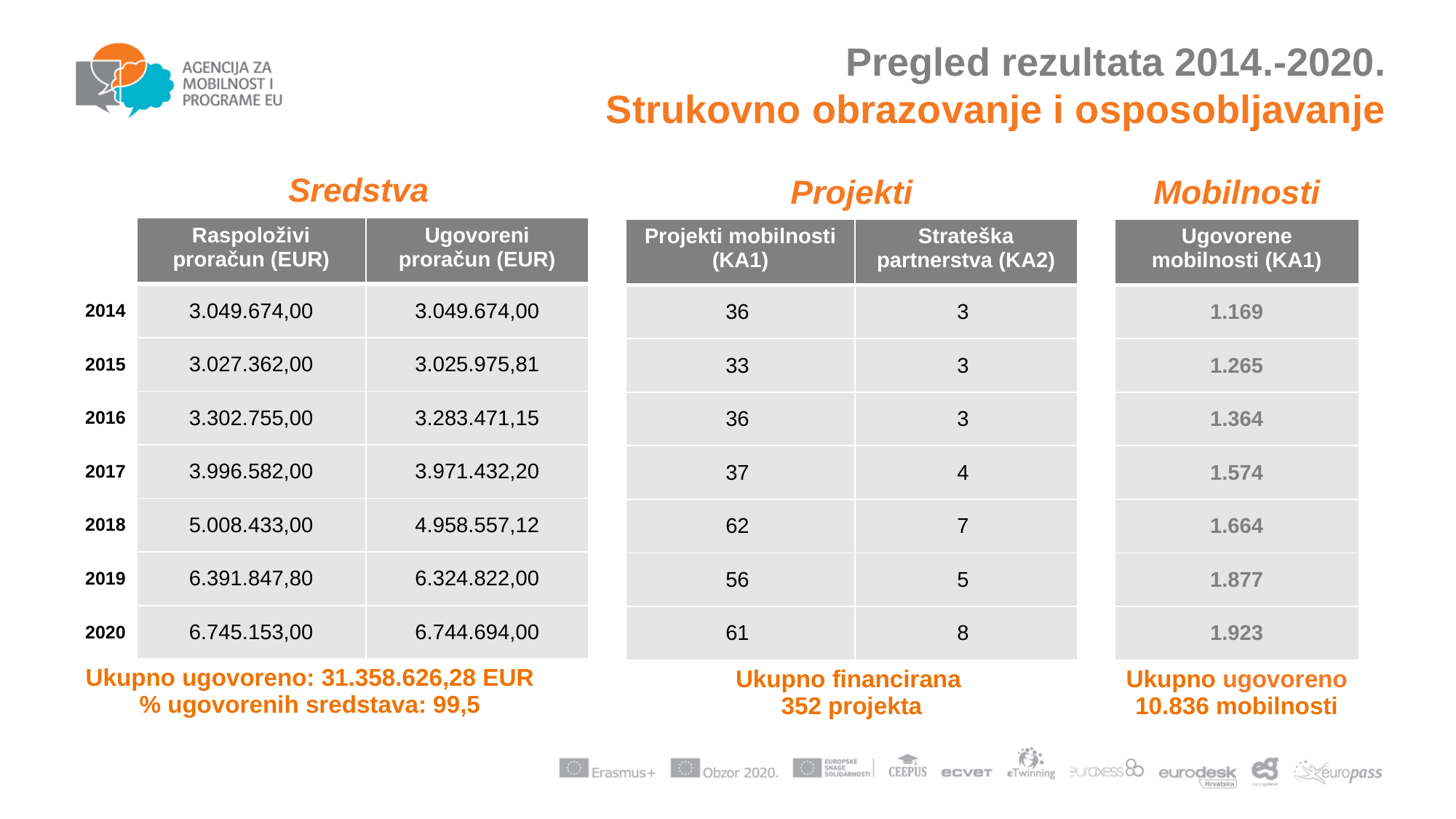

Pregled rezultata 2014.-2020.
Strukovno obrazovanje i osposobljavanje
# Sredstva
Projekti
Mobilnosti
|  | Raspoloživi proračun (EUR) | Ugovoreni proračun (EUR) |
| --- | --- | --- |
| 2014 | 3.049.674,00 | 3.049.674,00 |
| 2015 | 3.027.362,00 | 3.025.975,81 |
| 2016 | 3.302.755,00 | 3.283.471,15 |
| 2017 | 3.996.582,00 | 3.971.432,20 |
| 2018 | 5.008.433,00 | 4.958.557,12 |
| 2019 | 6.391.847,80 | 6.324.822,00 |
| 2020 | 6.745.153,00 | 6.744.694,00 |
| Ukupno ugovoreno: 31.358.626,28 EUR % ugovorenih sredstava: 99,5 |  |  |
| Projekti mobilnosti (KA1) | Strateška partnerstva (KA2) |
| --- | --- |
| 36 | 3 |
| 33 | 3 |
| 36 | 3 |
| 37 | 4 |
| 62 | 7 |
| 56 | 5 |
| 61 | 8 |
| Ukupno financirana 352 projekta |  |
| Ugovorene mobilnosti (KA1) |
| --- |
| 1.169 |
| 1.265 |
| 1.364 |
| 1.574 |
| 1.664 |
| 1.877 |
| 1.923 |
| Ukupno ugovoreno 10.836 mobilnosti |